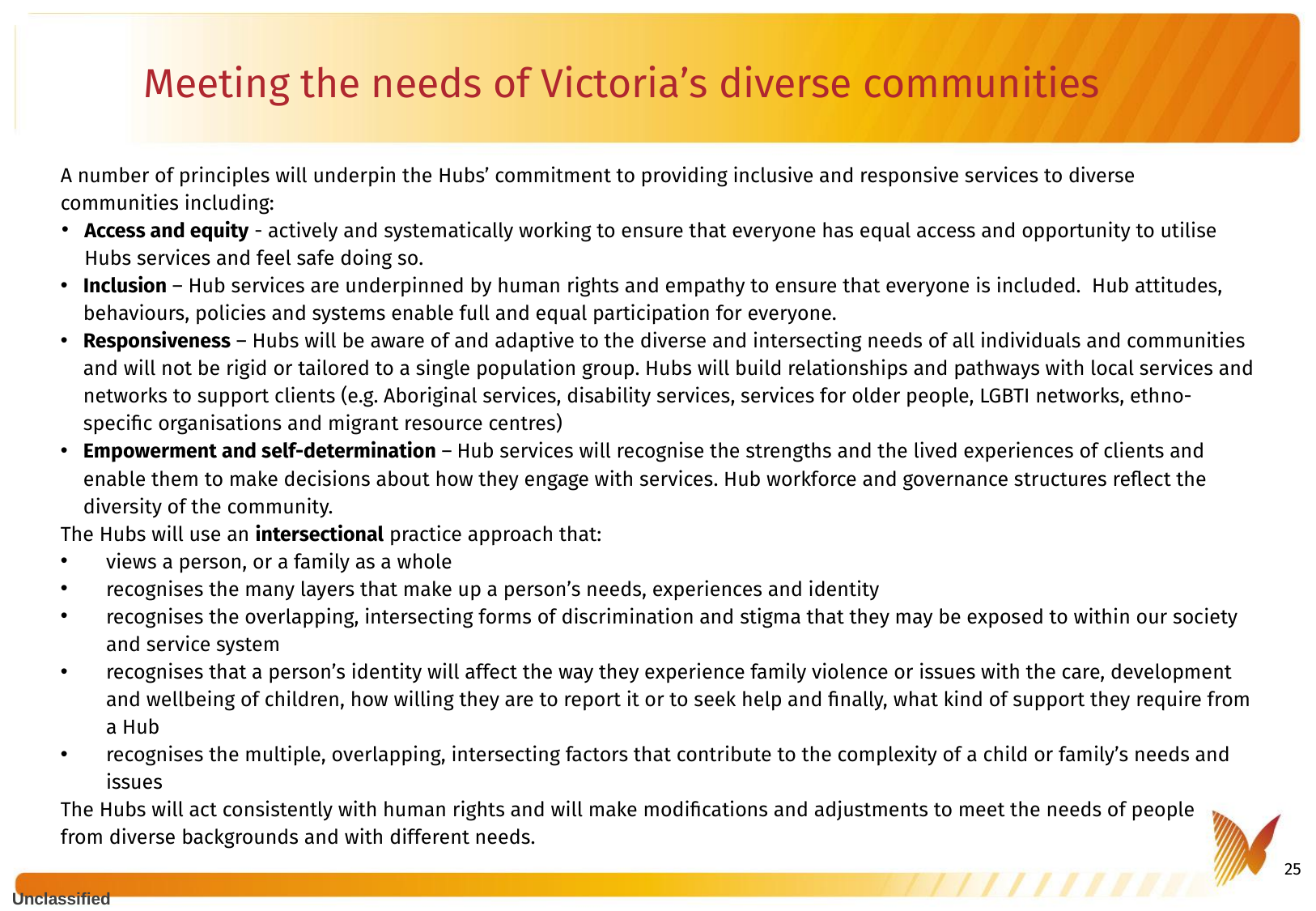

# Meeting the needs of Victoria’s diverse communities
A number of principles will underpin the Hubs’ commitment to providing inclusive and responsive services to diverse communities including:
Access and equity - actively and systematically working to ensure that everyone has equal access and opportunity to utilise Hubs services and feel safe doing so.
Inclusion – Hub services are underpinned by human rights and empathy to ensure that everyone is included.  Hub attitudes, behaviours, policies and systems enable full and equal participation for everyone.
Responsiveness – Hubs will be aware of and adaptive to the diverse and intersecting needs of all individuals and communities and will not be rigid or tailored to a single population group. Hubs will build relationships and pathways with local services and networks to support clients (e.g. Aboriginal services, disability services, services for older people, LGBTI networks, ethno-specific organisations and migrant resource centres)
Empowerment and self-determination – Hub services will recognise the strengths and the lived experiences of clients and enable them to make decisions about how they engage with services. Hub workforce and governance structures reflect the diversity of the community.
The Hubs will use an intersectional practice approach that:
views a person, or a family as a whole
recognises the many layers that make up a person’s needs, experiences and identity
recognises the overlapping, intersecting forms of discrimination and stigma that they may be exposed to within our society and service system
recognises that a person’s identity will affect the way they experience family violence or issues with the care, development and wellbeing of children, how willing they are to report it or to seek help and finally, what kind of support they require from a Hub
recognises the multiple, overlapping, intersecting factors that contribute to the complexity of a child or family’s needs and issues
The Hubs will act consistently with human rights and will make modifications and adjustments to meet the needs of people
from diverse backgrounds and with different needs.

25